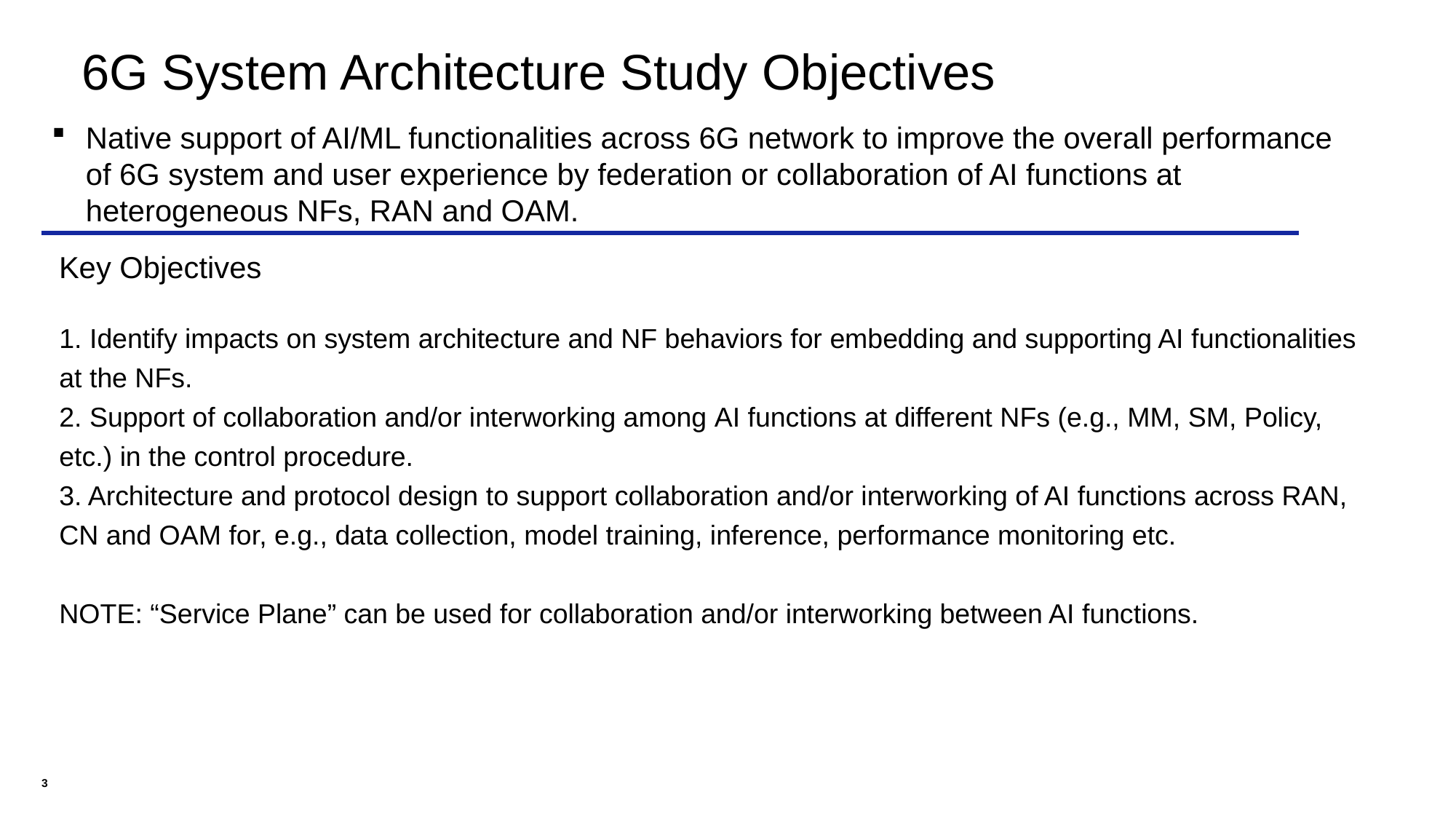

6G System Architecture Study Objectives
Native support of AI/ML functionalities across 6G network to improve the overall performance of 6G system and user experience by federation or collaboration of AI functions at heterogeneous NFs, RAN and OAM.
Key Objectives

1. Identify impacts on system architecture and NF behaviors for embedding and supporting AI functionalities at the NFs.
2. Support of collaboration and/or interworking among AI functions at different NFs (e.g., MM, SM, Policy, etc.) in the control procedure.
3. Architecture and protocol design to support collaboration and/or interworking of AI functions across RAN, CN and OAM for, e.g., data collection, model training, inference, performance monitoring etc.

NOTE: “Service Plane” can be used for collaboration and/or interworking between AI functions.